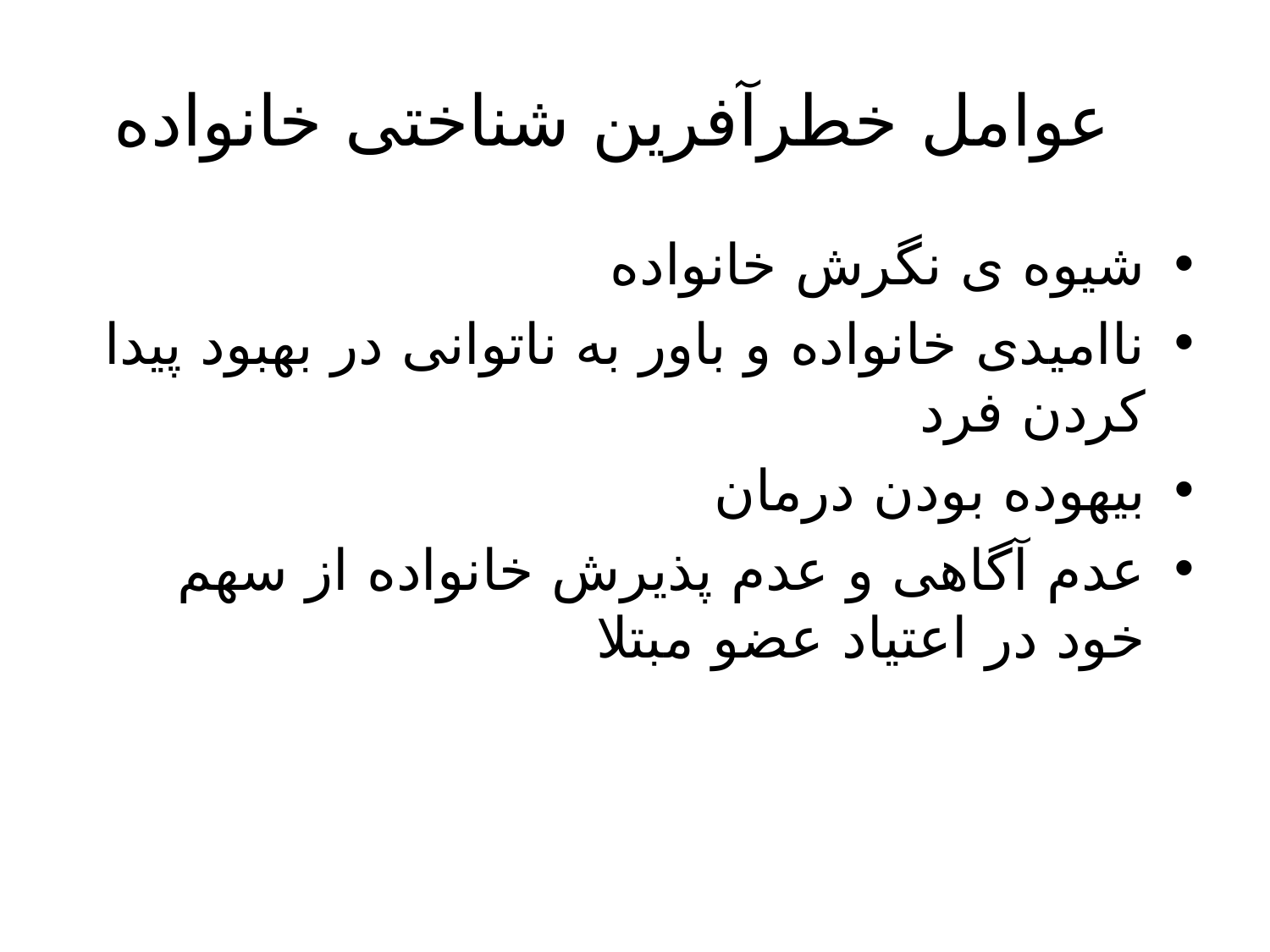

# عوامل خطرآفرین شناختی خانواده
شیوه ی نگرش خانواده
ناامیدی خانواده و باور به ناتوانی در بهبود پیدا کردن فرد
بیهوده بودن درمان
عدم آگاهی و عدم پذیرش خانواده از سهم خود در اعتیاد عضو مبتلا